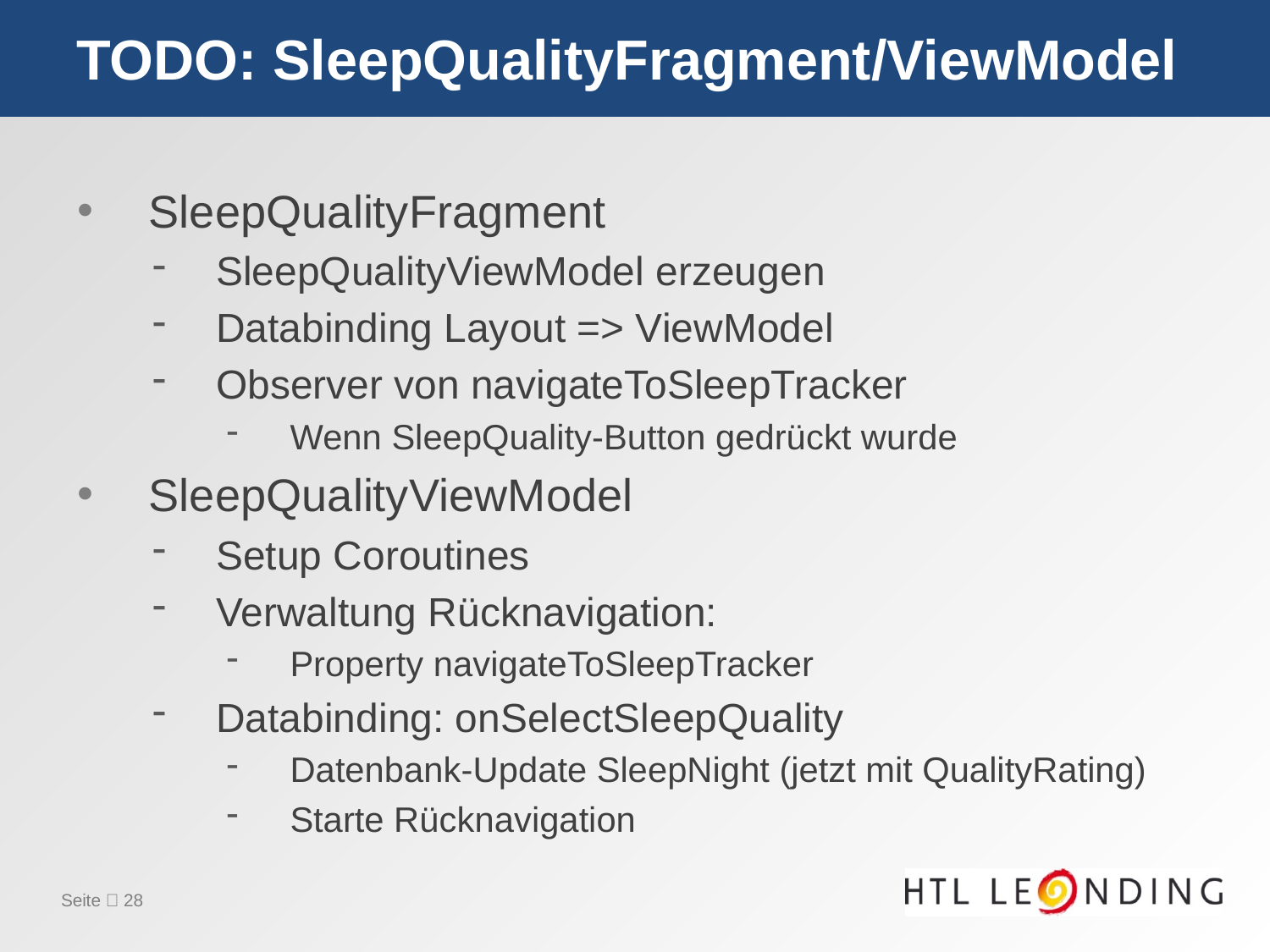

# TODO: SleepQualityFragment/ViewModel
SleepQualityFragment
SleepQualityViewModel erzeugen
Databinding Layout => ViewModel
Observer von navigateToSleepTracker
Wenn SleepQuality-Button gedrückt wurde
SleepQualityViewModel
Setup Coroutines
Verwaltung Rücknavigation:
Property navigateToSleepTracker
Databinding: onSelectSleepQuality
Datenbank-Update SleepNight (jetzt mit QualityRating)
Starte Rücknavigation